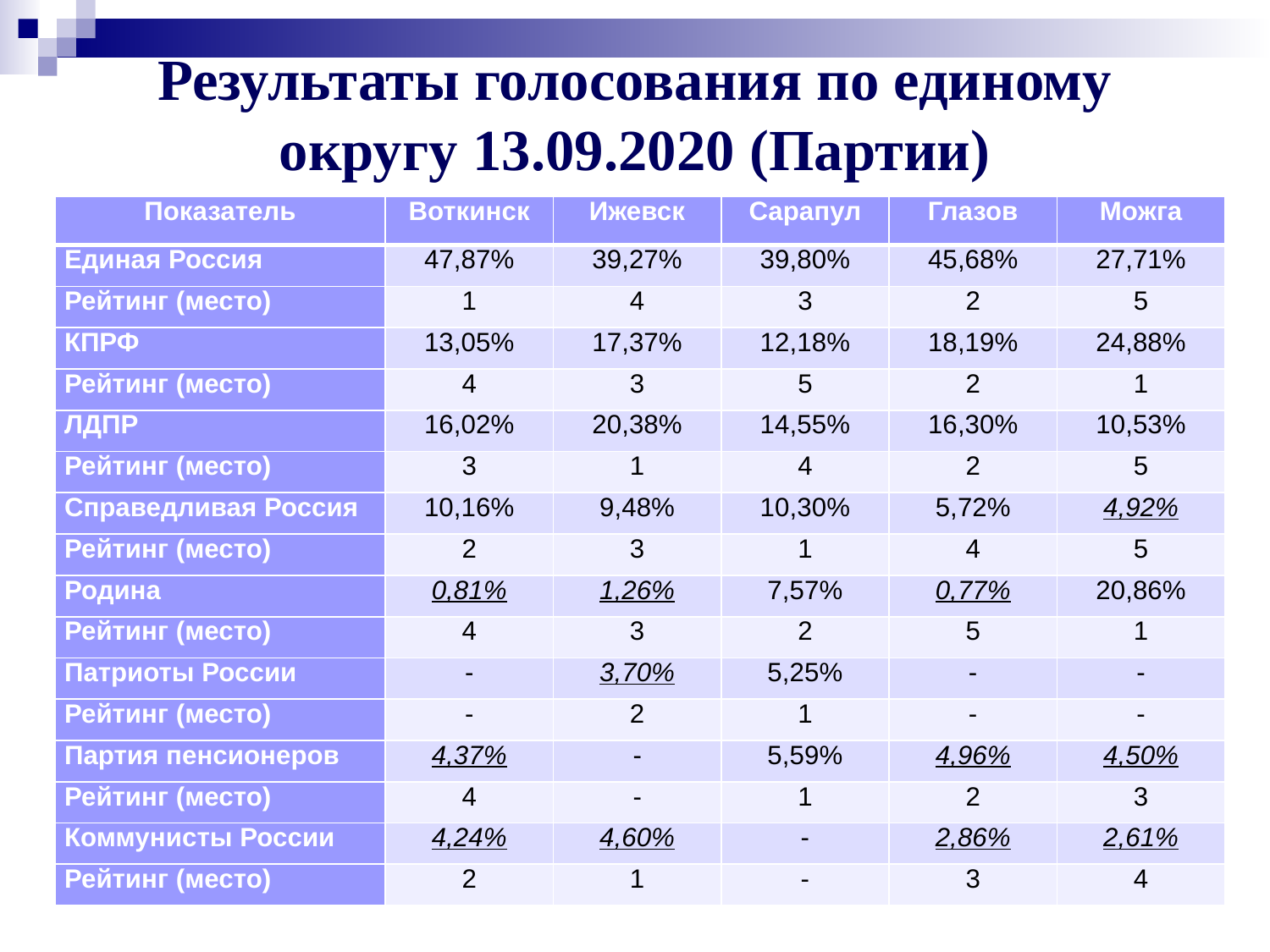

# Результаты голосования по единому округу 13.09.2020 (Партии)

| Показатель | Воткинск | Ижевск | Сарапул | Глазов | Можга |
| --- | --- | --- | --- | --- | --- |
| Единая Россия | 47,87% | 39,27% | 39,80% | 45,68% | 27,71% |
| Рейтинг (место) | 1 | 4 | 3 | 2 | 5 |
| КПРФ | 13,05% | 17,37% | 12,18% | 18,19% | 24,88% |
| Рейтинг (место) | 4 | 3 | 5 | 2 | 1 |
| ЛДПР | 16,02% | 20,38% | 14,55% | 16,30% | 10,53% |
| Рейтинг (место) | 3 | 1 | 4 | 2 | 5 |
| Справедливая Россия | 10,16% | 9,48% | 10,30% | 5,72% | 4,92% |
| Рейтинг (место) | 2 | 3 | 1 | 4 | 5 |
| Родина | 0,81% | 1,26% | 7,57% | 0,77% | 20,86% |
| Рейтинг (место) | 4 | 3 | 2 | 5 | 1 |
| Патриоты России | - | 3,70% | 5,25% | - | - |
| Рейтинг (место) | - | 2 | 1 | - | - |
| Партия пенсионеров | 4,37% | - | 5,59% | 4,96% | 4,50% |
| Рейтинг (место) | 4 | - | 1 | 2 | 3 |
| Коммунисты России | 4,24% | 4,60% | - | 2,86% | 2,61% |
| Рейтинг (место) | 2 | 1 | - | 3 | 4 |